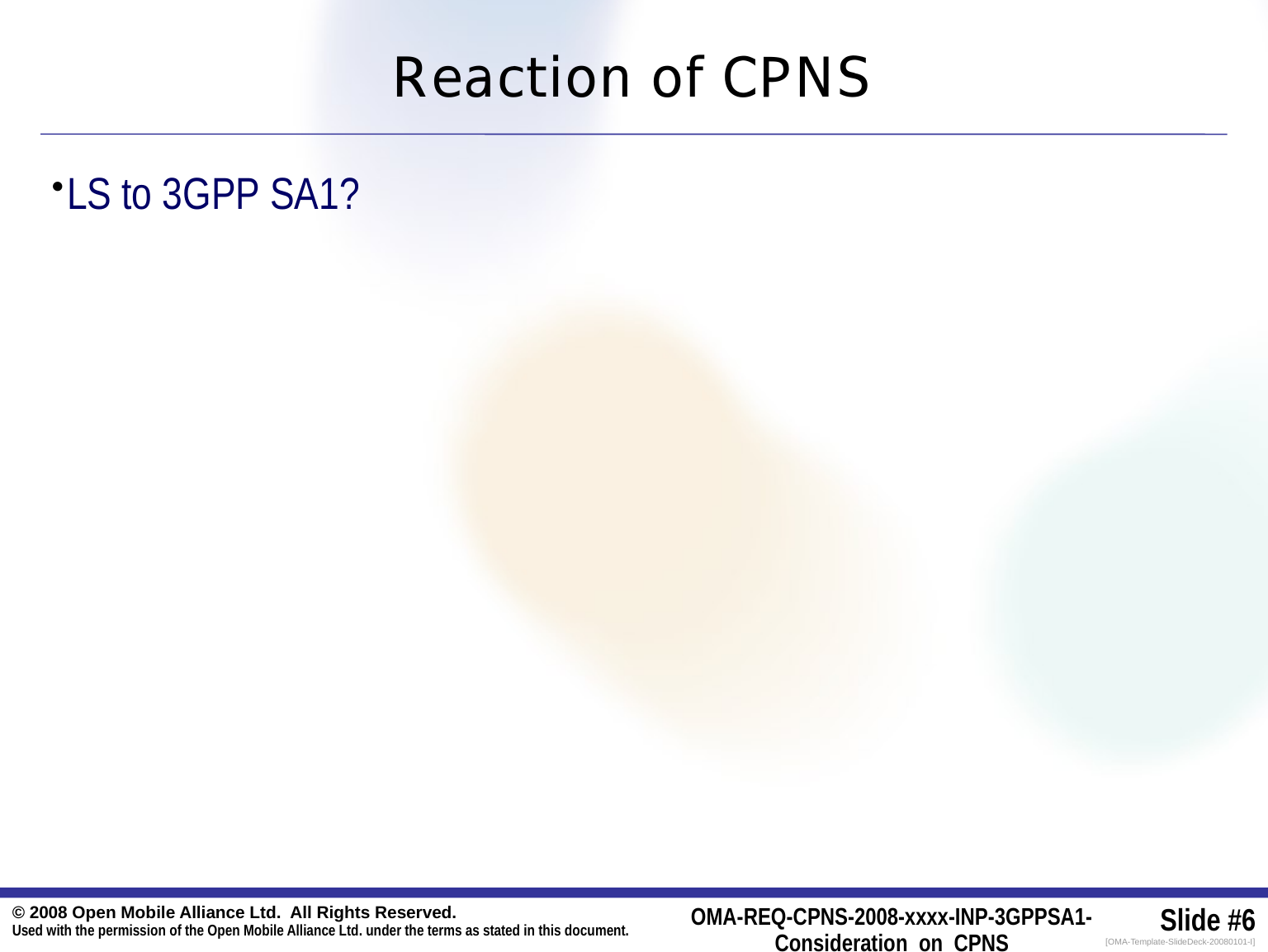

# Reaction of CPNS
LS to 3GPP SA1?